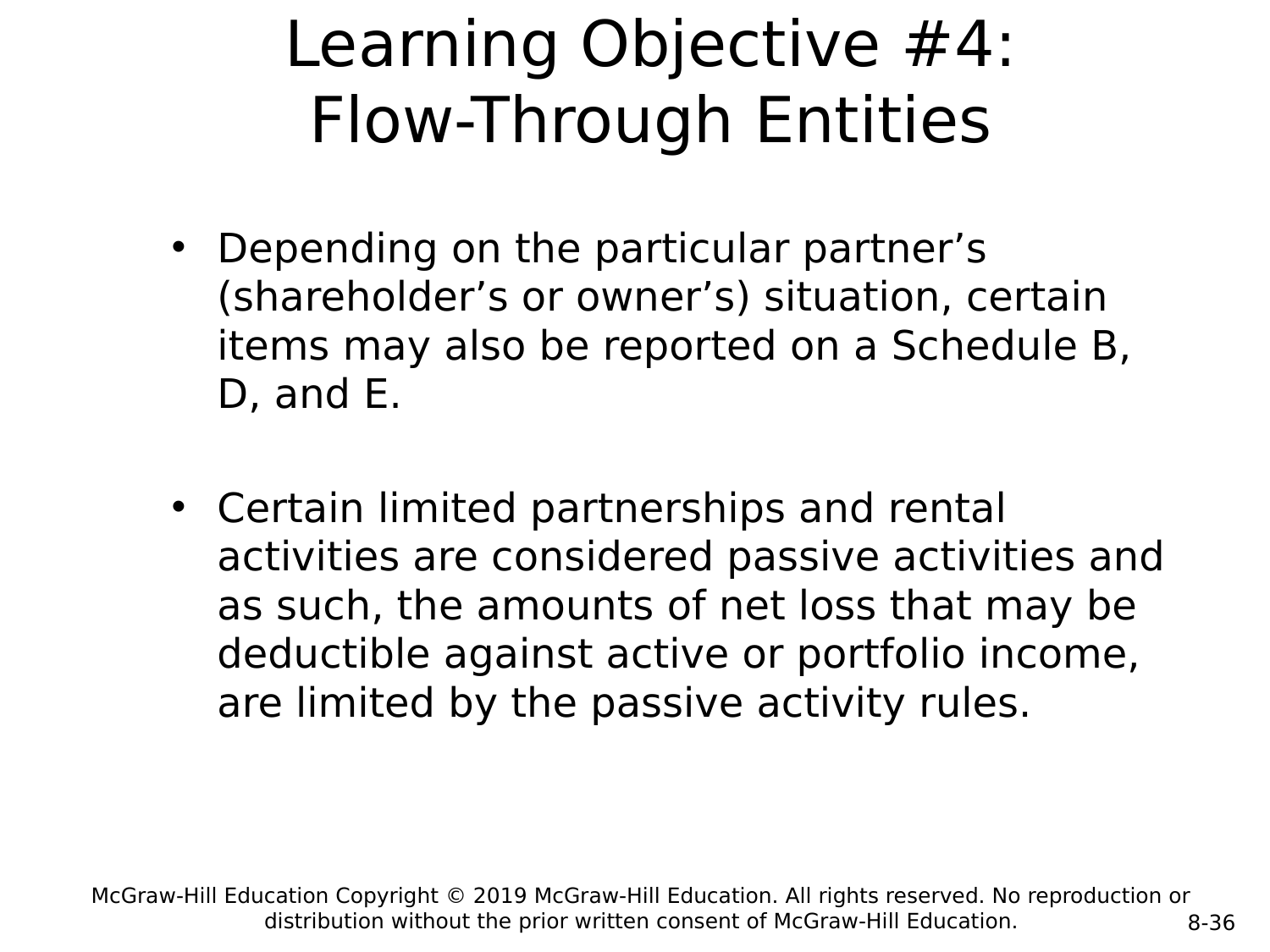

# Learning Objective #4: Flow-Through Entities

Depending on the particular partner’s (shareholder’s or owner’s) situation, certain items may also be reported on a Schedule B, D, and E.

Certain limited partnerships and rental activities are considered passive activities and as such, the amounts of net loss that may be deductible against active or portfolio income, are limited by the passive activity rules.

McGraw-Hill Education Copyright © 2019 McGraw-Hill Education. All rights reserved. No reproduction or distribution without the prior written consent of McGraw-Hill Education.
8-36